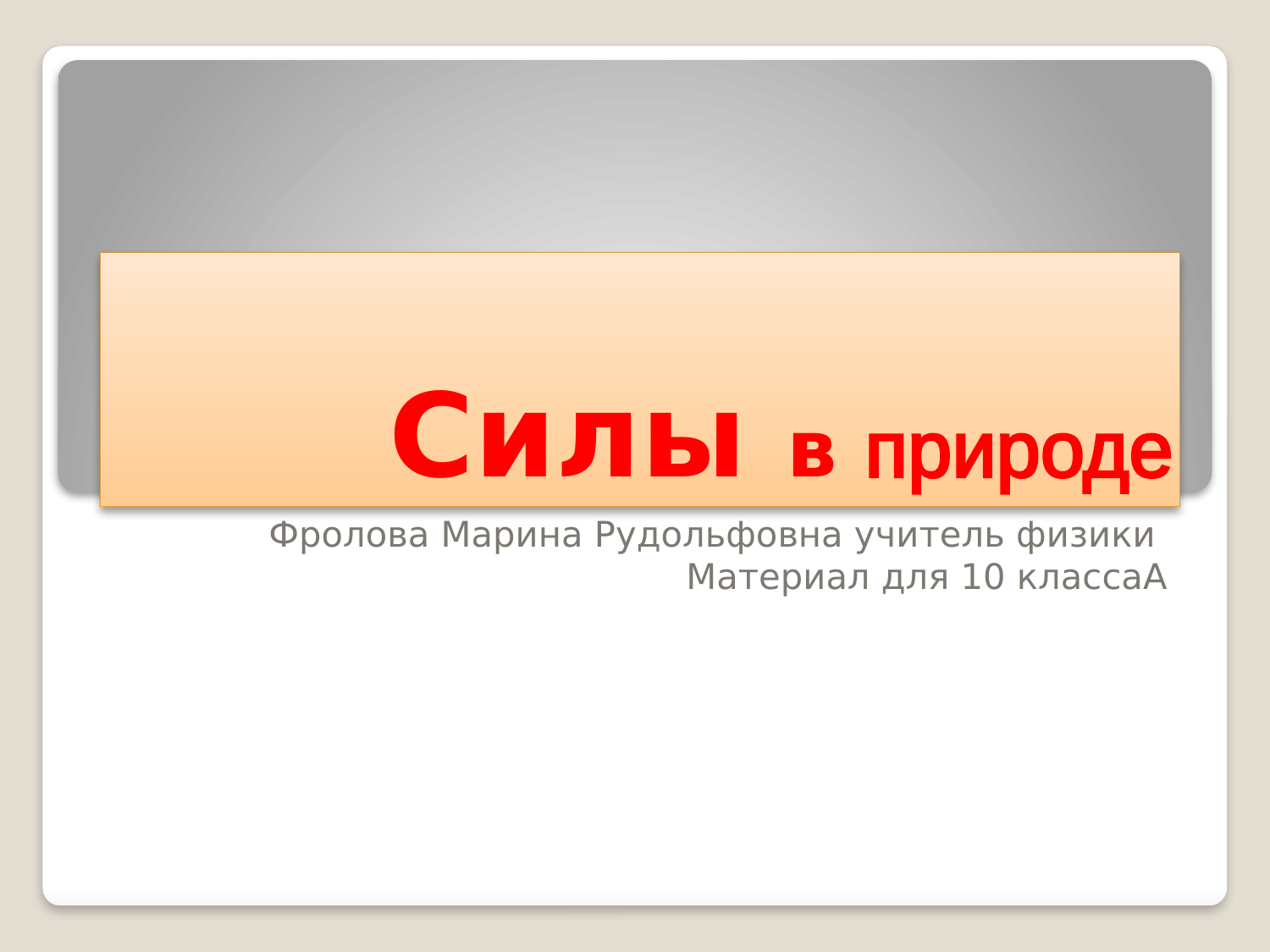

# Силы в природе
Фролова Марина Рудольфовна учитель физики
Материал для 10 классаA